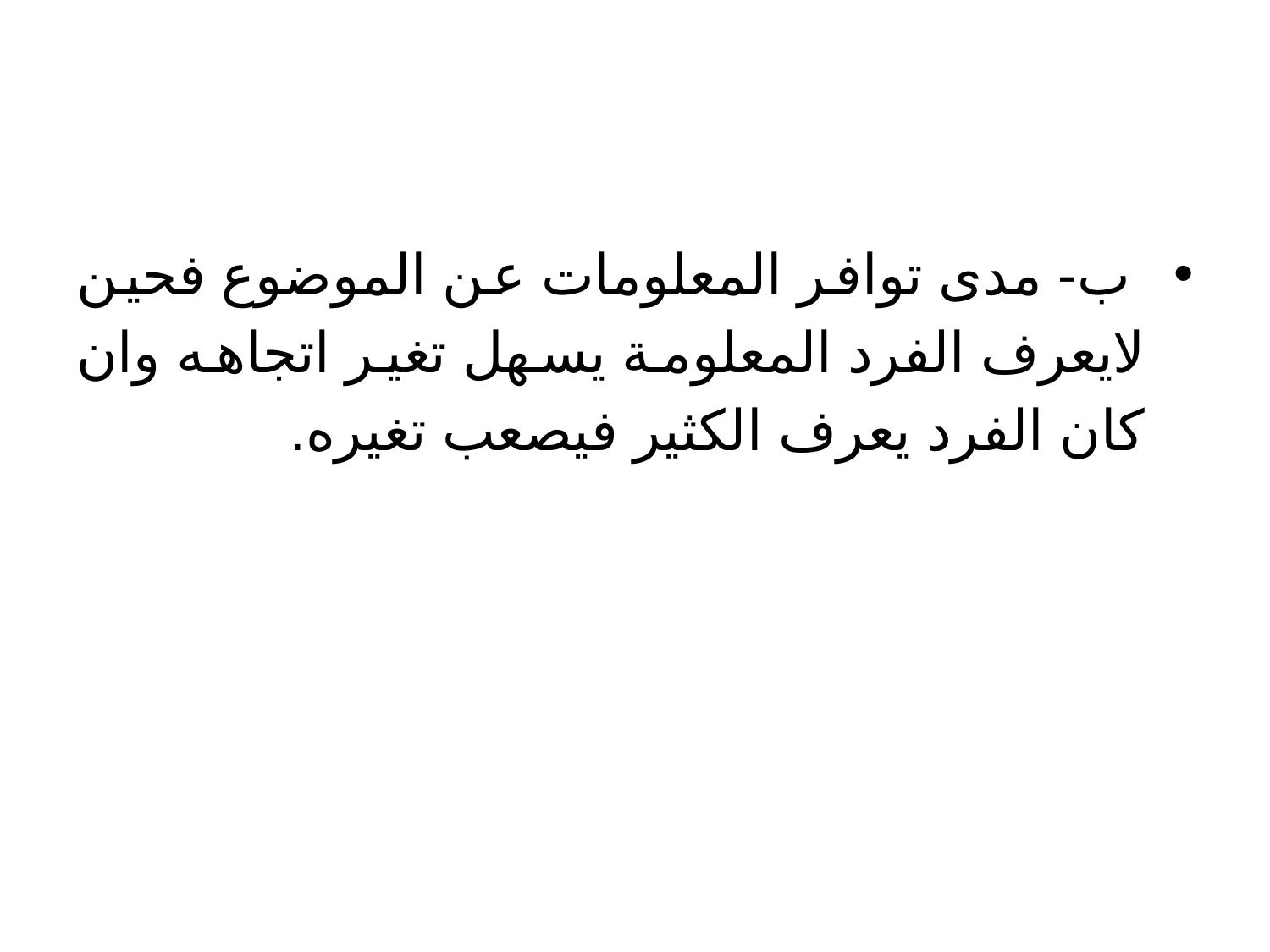

ب- مدى توافر المعلومات عن الموضوع فحين لايعرف الفرد المعلومة يسهل تغير اتجاهه وان كان الفرد يعرف الكثير فيصعب تغيره.